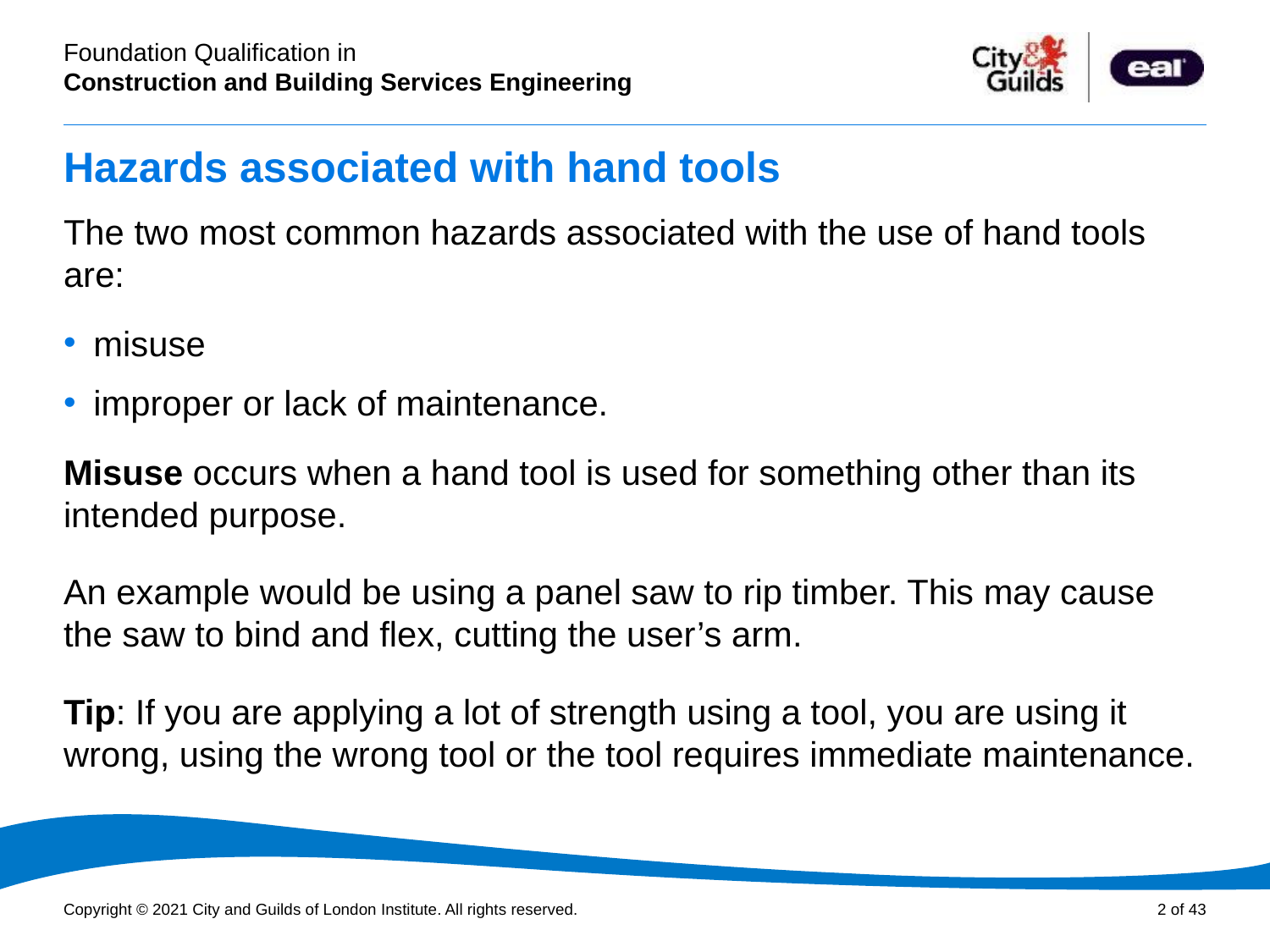

# Hazards associated with hand tools
The two most common hazards associated with the use of hand tools are:
misuse
improper or lack of maintenance.
Misuse occurs when a hand tool is used for something other than its intended purpose.
An example would be using a panel saw to rip timber. This may cause the saw to bind and flex, cutting the user’s arm.
Tip: If you are applying a lot of strength using a tool, you are using it wrong, using the wrong tool or the tool requires immediate maintenance.